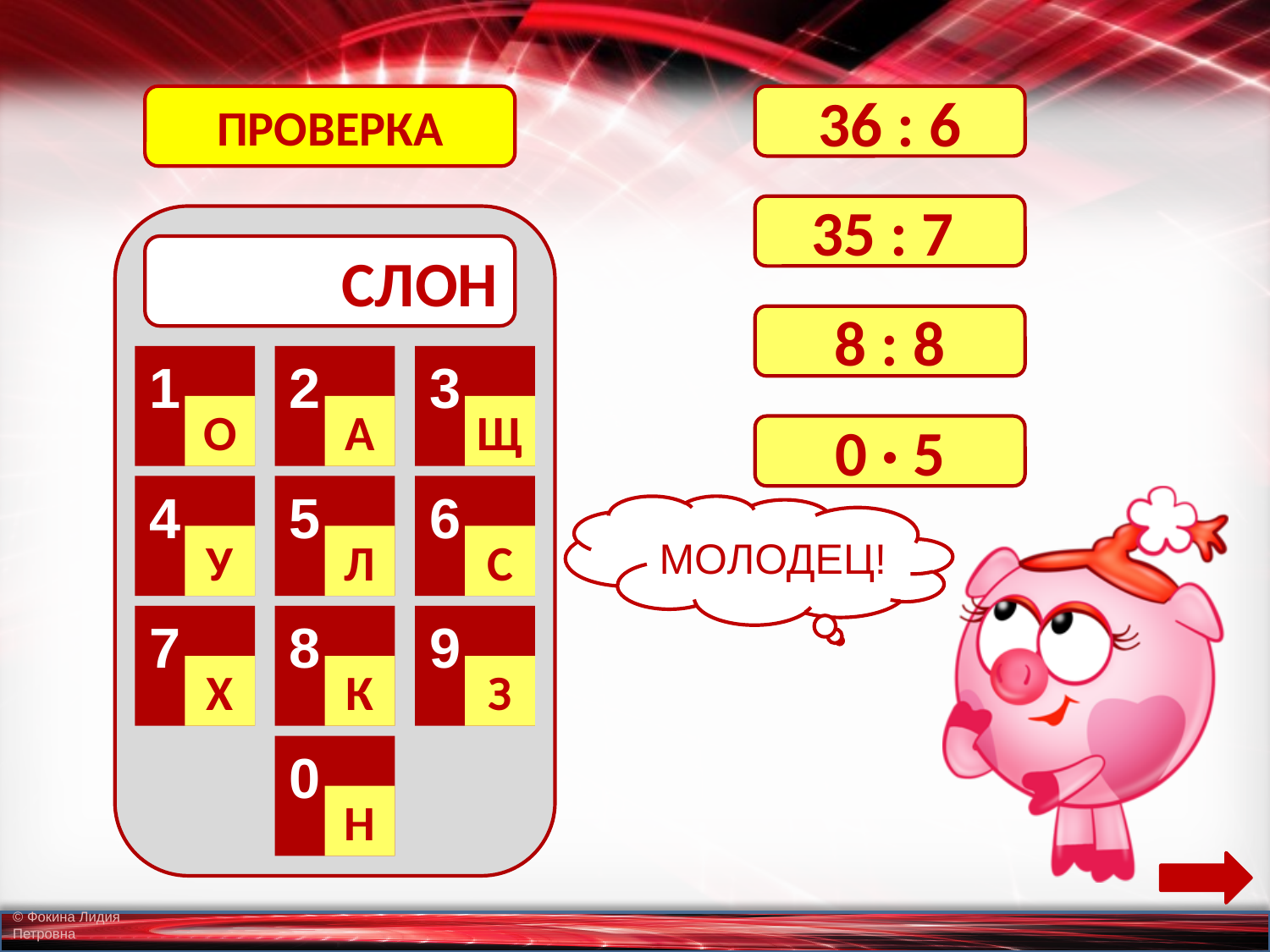

ПРОВЕРКА
36 : 6
35 : 7

СЛОН
8 : 8

2
3
1
А
Щ
О
0 · 5

4
5
6
МОЛОДЕЦ!
У
Л
С

7
8
9
Х
К
З

0
Н